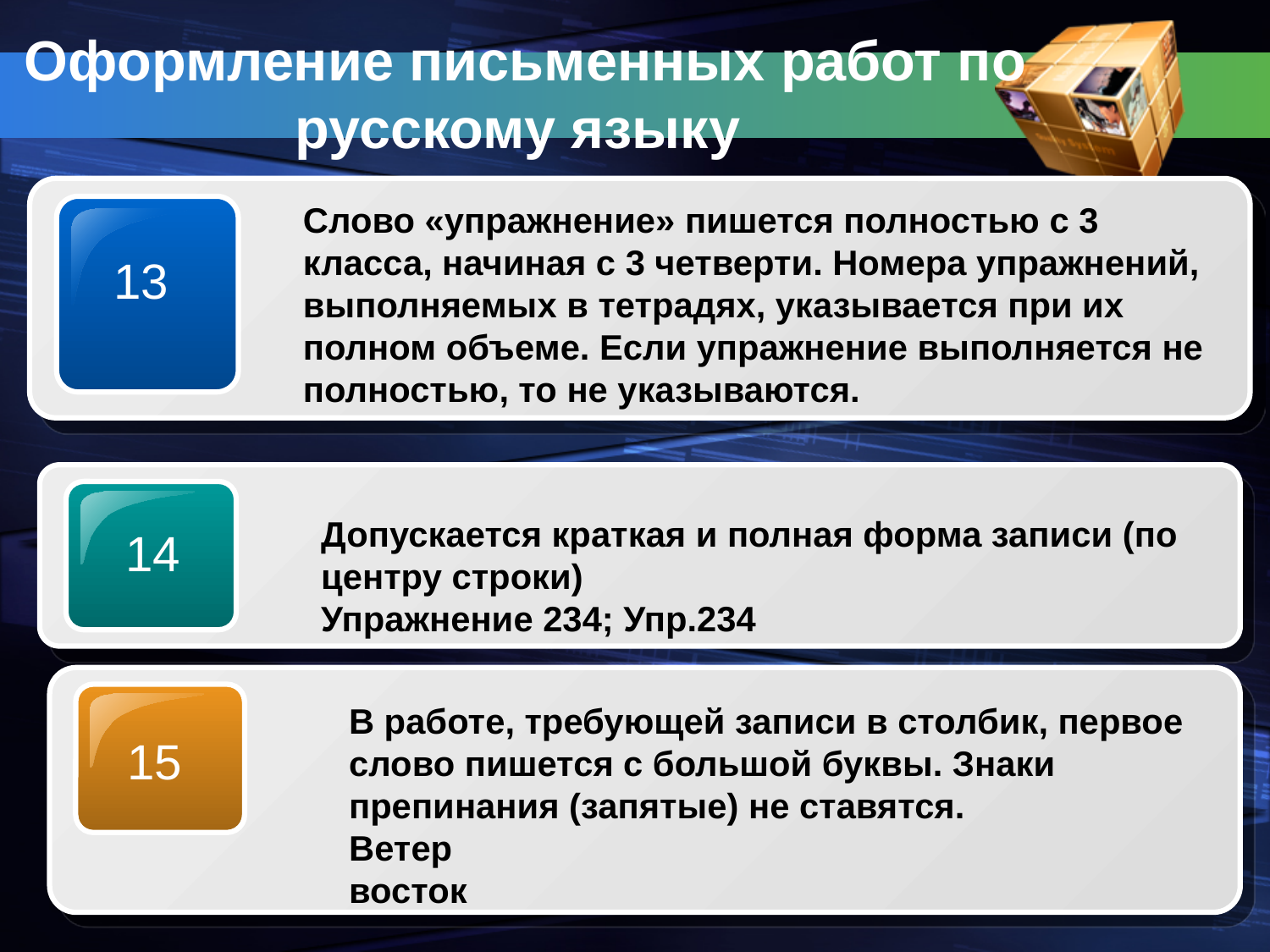

# Оформление письменных работ по русскому языку

Слово «упражнение» пишется полностью с 3 класса, начиная с 3 четверти. Номера упражнений, выполняемых в тетрадях, указывается при их полном объеме. Если упражнение выполняется не полностью, то не указываются.

13

Допускается краткая и полная форма записи (по центру строки)
Упражнение 234; Упр.234
14

В работе, требующей записи в столбик, первое слово пишется с большой буквы. Знаки препинания (запятые) не ставятся.
Ветер
восток

15